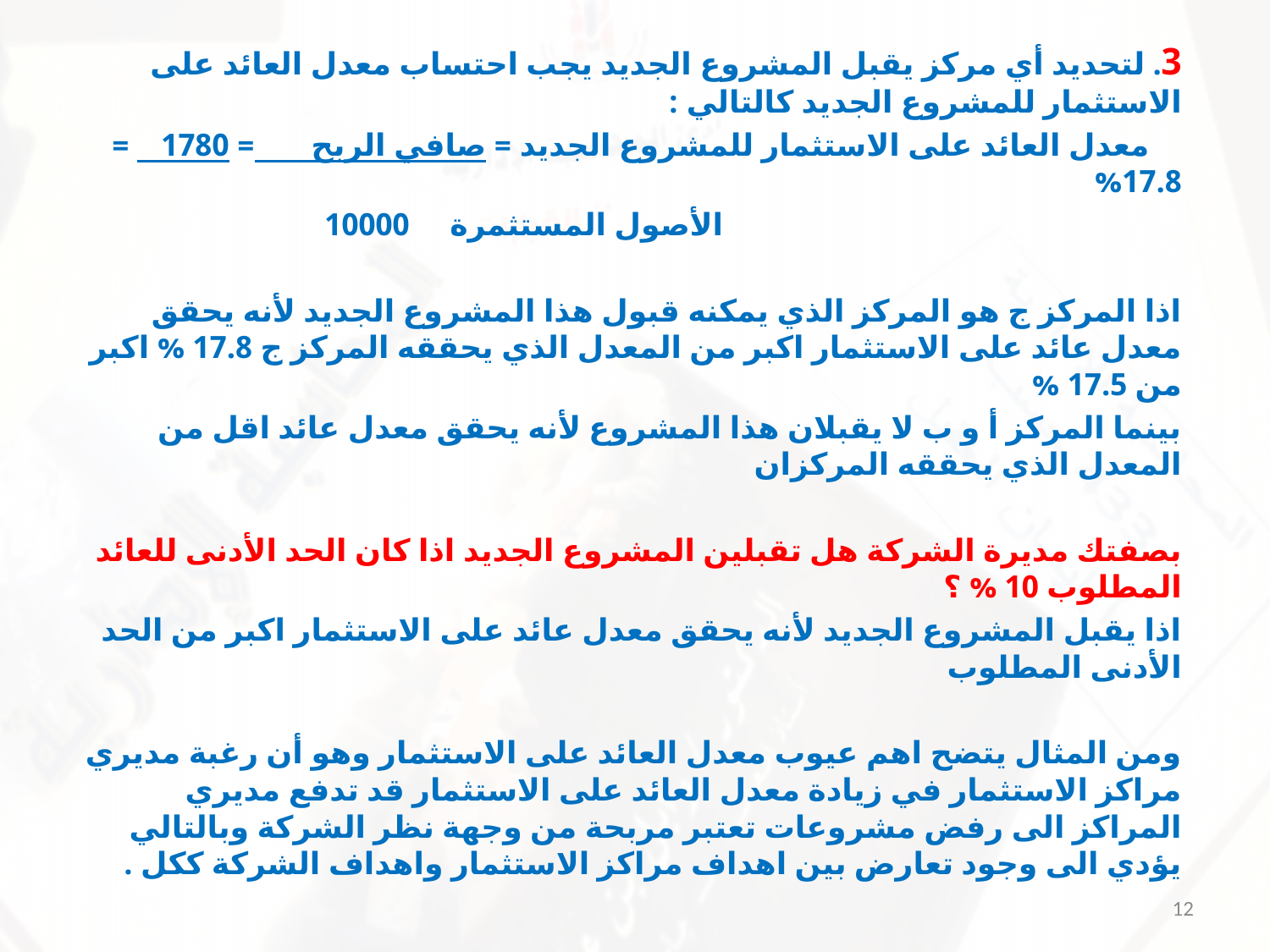

3. لتحديد أي مركز يقبل المشروع الجديد يجب احتساب معدل العائد على الاستثمار للمشروع الجديد كالتالي :
    معدل العائد على الاستثمار للمشروع الجديد = صافي الربح       = 1780    = 17.8%
                                                         الأصول المستثمرة     10000

اذا المركز ج هو المركز الذي يمكنه قبول هذا المشروع الجديد لأنه يحقق معدل عائد على الاستثمار اكبر من المعدل الذي يحققه المركز ج 17.8 % اكبر من 17.5 %
بينما المركز أ و ب لا يقبلان هذا المشروع لأنه يحقق معدل عائد اقل من المعدل الذي يحققه المركزان

بصفتك مديرة الشركة هل تقبلين المشروع الجديد اذا كان الحد الأدنى للعائد المطلوب 10 % ؟
اذا يقبل المشروع الجديد لأنه يحقق معدل عائد على الاستثمار اكبر من الحد الأدنى المطلوب

ومن المثال يتضح اهم عيوب معدل العائد على الاستثمار وهو أن رغبة مديري مراكز الاستثمار في زيادة معدل العائد على الاستثمار قد تدفع مديري المراكز الى رفض مشروعات تعتبر مربحة من وجهة نظر الشركة وبالتالي يؤدي الى وجود تعارض بين اهداف مراكز الاستثمار واهداف الشركة ككل .
12